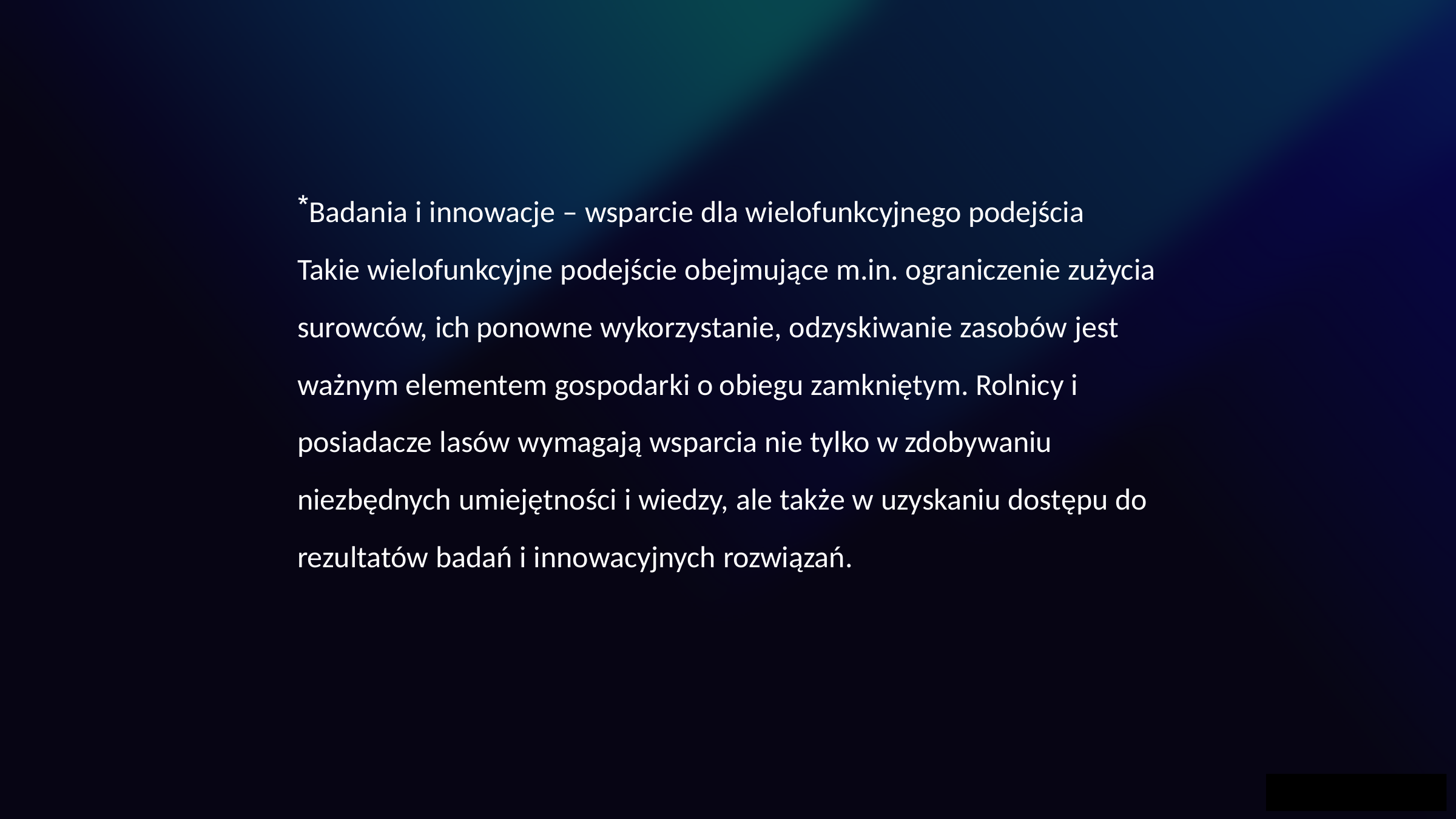

Badania i innowacje – wsparcie dla wielofunkcyjnego podejścia
Takie wielofunkcyjne podejście obejmujące m.in. ograniczenie zużycia surowców, ich ponowne wykorzystanie, odzyskiwanie zasobów jest ważnym elementem gospodarki o obiegu zamkniętym. Rolnicy i posiadacze lasów wymagają wsparcia nie tylko w zdobywaniu niezbędnych umiejętności i wiedzy, ale także w uzyskaniu dostępu do rezultatów badań i innowacyjnych rozwiązań.